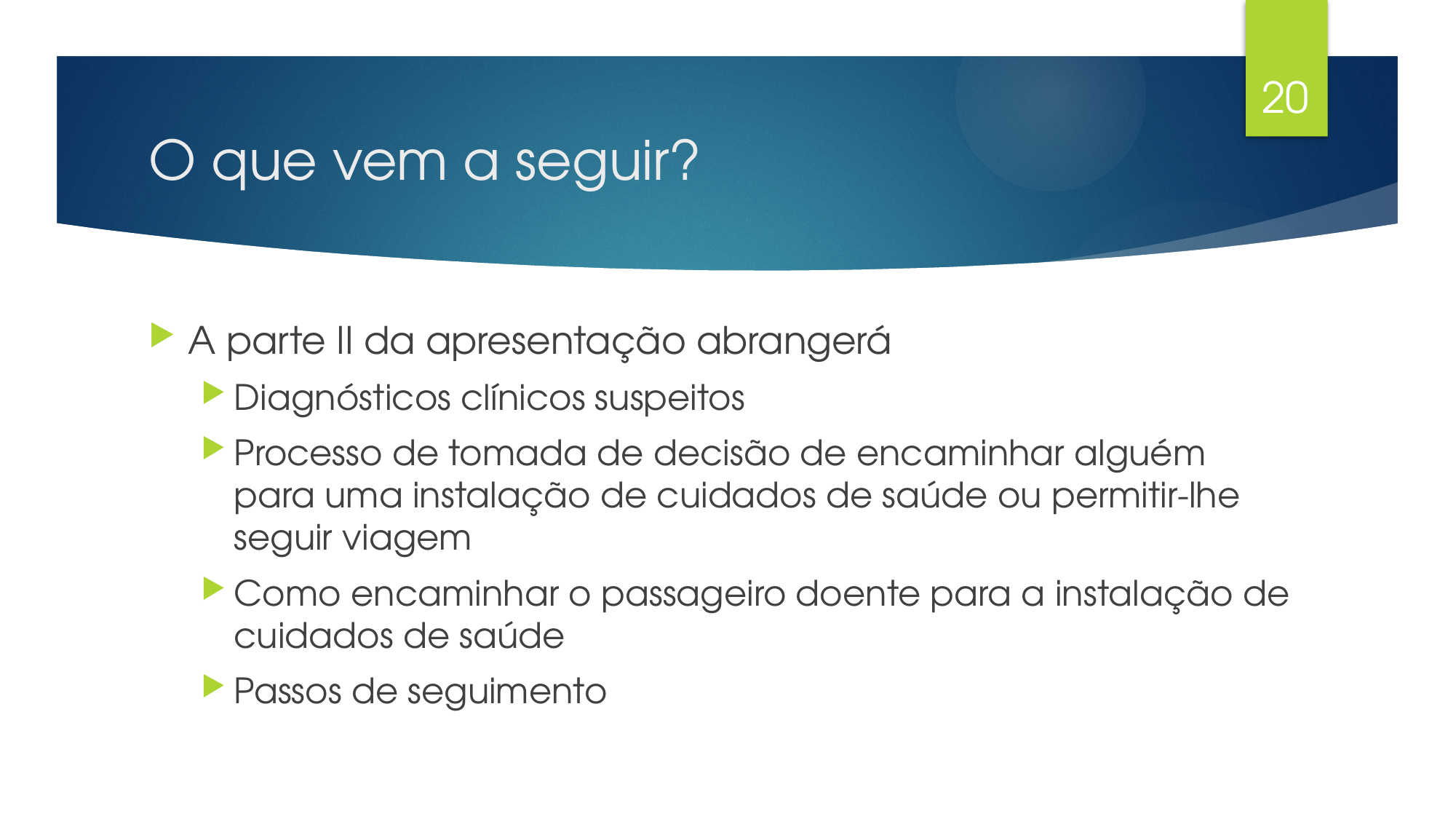

20
# O que vem a seguir?
A parte II da apresentação abrangerá
Diagnósticos clínicos suspeitos
Processo de tomada de decisão de encaminhar alguém para uma instalação de cuidados de saúde ou permitir-lhe seguir viagem
Como encaminhar o passageiro doente para a instalação de cuidados de saúde
Passos de seguimento